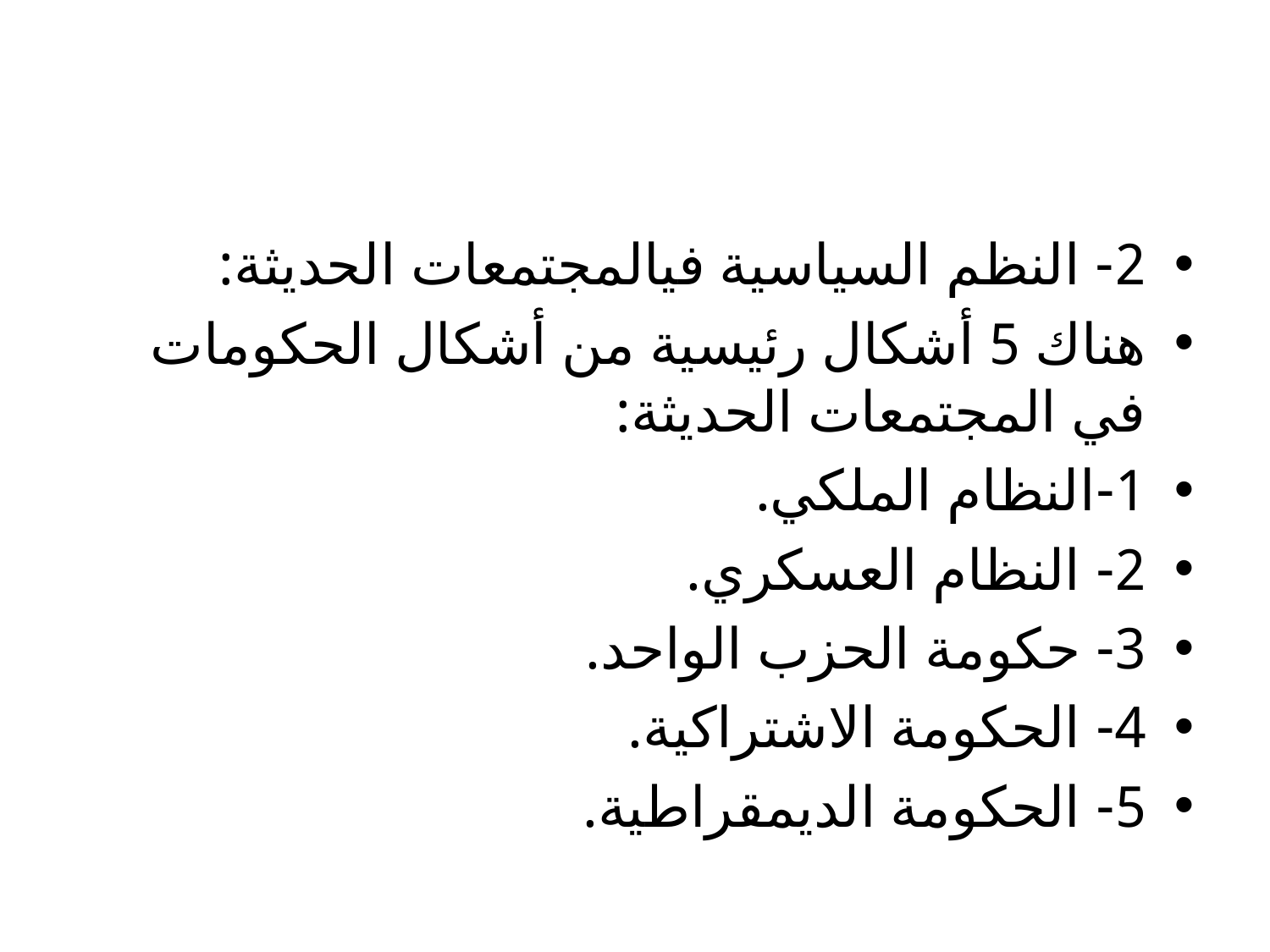

2- النظم السياسية فيالمجتمعات الحديثة:
هناك 5 أشكال رئيسية من أشكال الحكومات في المجتمعات الحديثة:
1-النظام الملكي.
2- النظام العسكري.
3- حكومة الحزب الواحد.
4- الحكومة الاشتراكية.
5- الحكومة الديمقراطية.